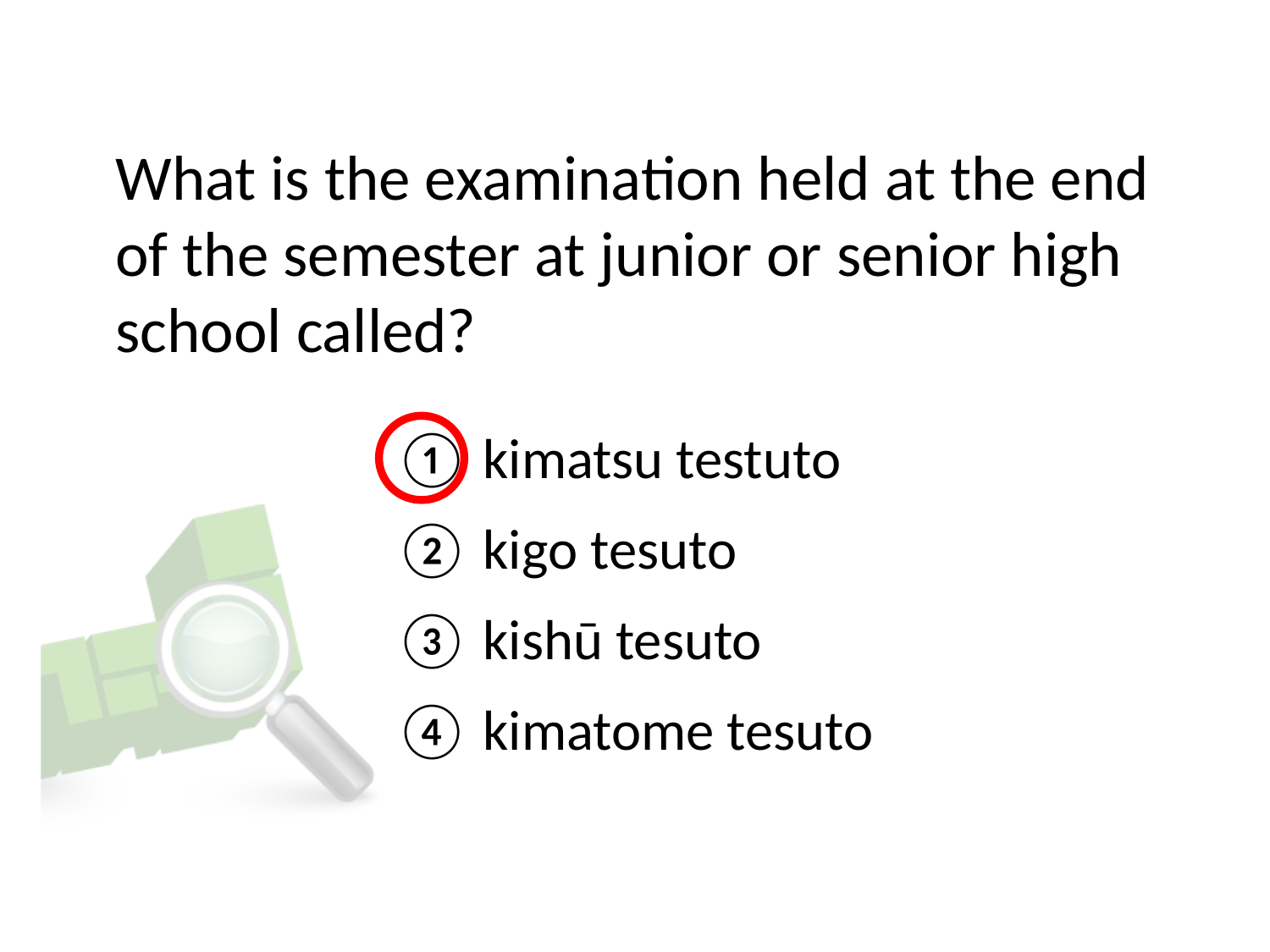

# What is the examination held at the end of the semester at junior or senior high school called?

① kimatsu testuto
② kigo tesuto
③ kishū tesuto
④ kimatome tesuto